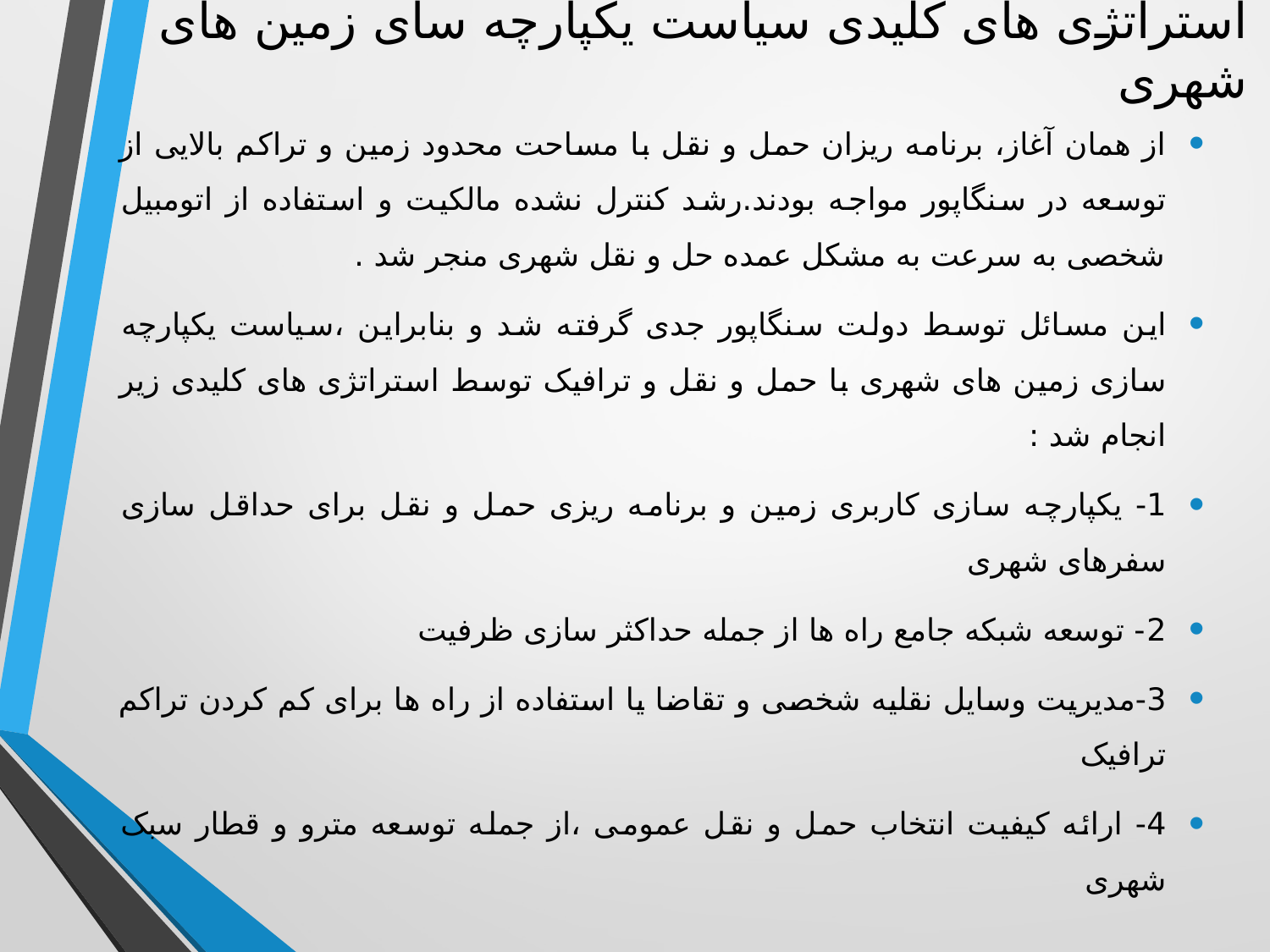

# استراتژی های کلیدی سیاست یکپارچه سای زمین های شهری
از همان آغاز، برنامه ریزان حمل و نقل با مساحت محدود زمین و تراکم بالایی از توسعه در سنگاپور مواجه بودند.رشد کنترل نشده مالکیت و استفاده از اتومبیل شخصی به سرعت به مشکل عمده حل و نقل شهری منجر شد .
این مسائل توسط دولت سنگاپور جدی گرفته شد و بنابراین ،سیاست یکپارچه سازی زمین های شهری با حمل و نقل و ترافیک توسط استراتژی های کلیدی زیر انجام شد :
1- یکپارچه سازی کاربری زمین و برنامه ریزی حمل و نقل برای حداقل سازی سفرهای شهری
2- توسعه شبکه جامع راه ها از جمله حداکثر سازی ظرفیت
3-مدیریت وسایل نقلیه شخصی و تقاضا یا استفاده از راه ها برای کم کردن تراکم ترافیک
4- ارائه کیفیت انتخاب حمل و نقل عمومی ،از جمله توسعه مترو و قطار سبک شهری